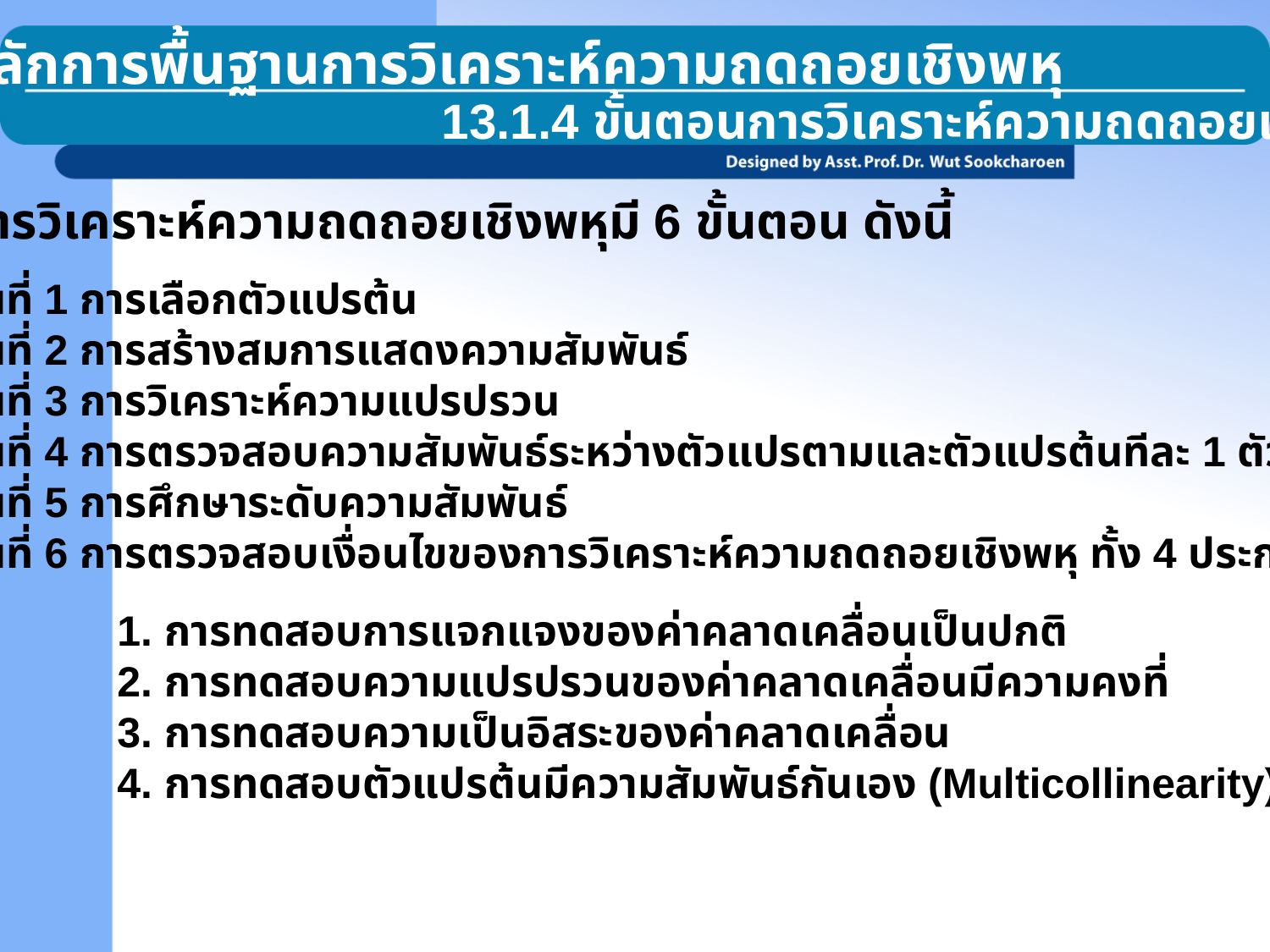

13.1 หลักการพื้นฐานการวิเคราะห์ความถดถอยเชิงพหุ
13.1.4 ขั้นตอนการวิเคราะห์ความถดถอยเชิงพหุ
การวิเคราะห์ความถดถอยเชิงพหุมี 6 ขั้นตอน ดังนี้
ขั้นที่ 1 การเลือกตัวแปรต้น
ขั้นที่ 2 การสร้างสมการแสดงความสัมพันธ์
ขั้นที่ 3 การวิเคราะห์ความแปรปรวน
ขั้นที่ 4 การตรวจสอบความสัมพันธ์ระหว่างตัวแปรตามและตัวแปรต้นทีละ 1 ตัวแปร
ขั้นที่ 5 การศึกษาระดับความสัมพันธ์
ขั้นที่ 6 การตรวจสอบเงื่อนไขของการวิเคราะห์ความถดถอยเชิงพหุ ทั้ง 4 ประการ ได้แก่
1. การทดสอบการแจกแจงของค่าคลาดเคลื่อนเป็นปกติ
2. การทดสอบความแปรปรวนของค่าคลาดเคลื่อนมีความคงที่
3. การทดสอบความเป็นอิสระของค่าคลาดเคลื่อน
4. การทดสอบตัวแปรต้นมีความสัมพันธ์กันเอง (Multicollinearity)